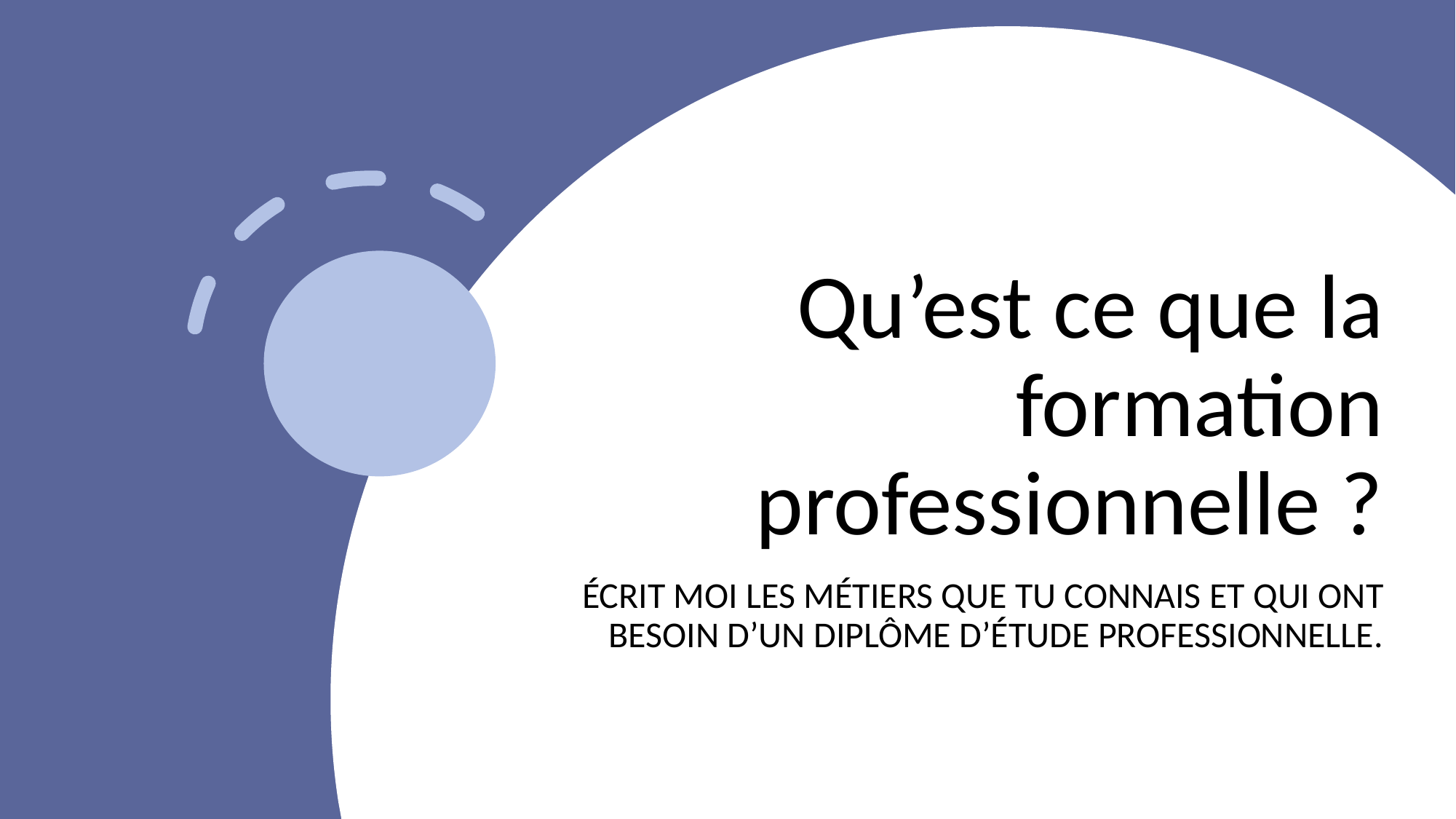

# Qu’est ce que la formation professionnelle ?

Écrit moi les métiers que tu connais et qui ont besoin d’un diplôme d’étude professionnelle.